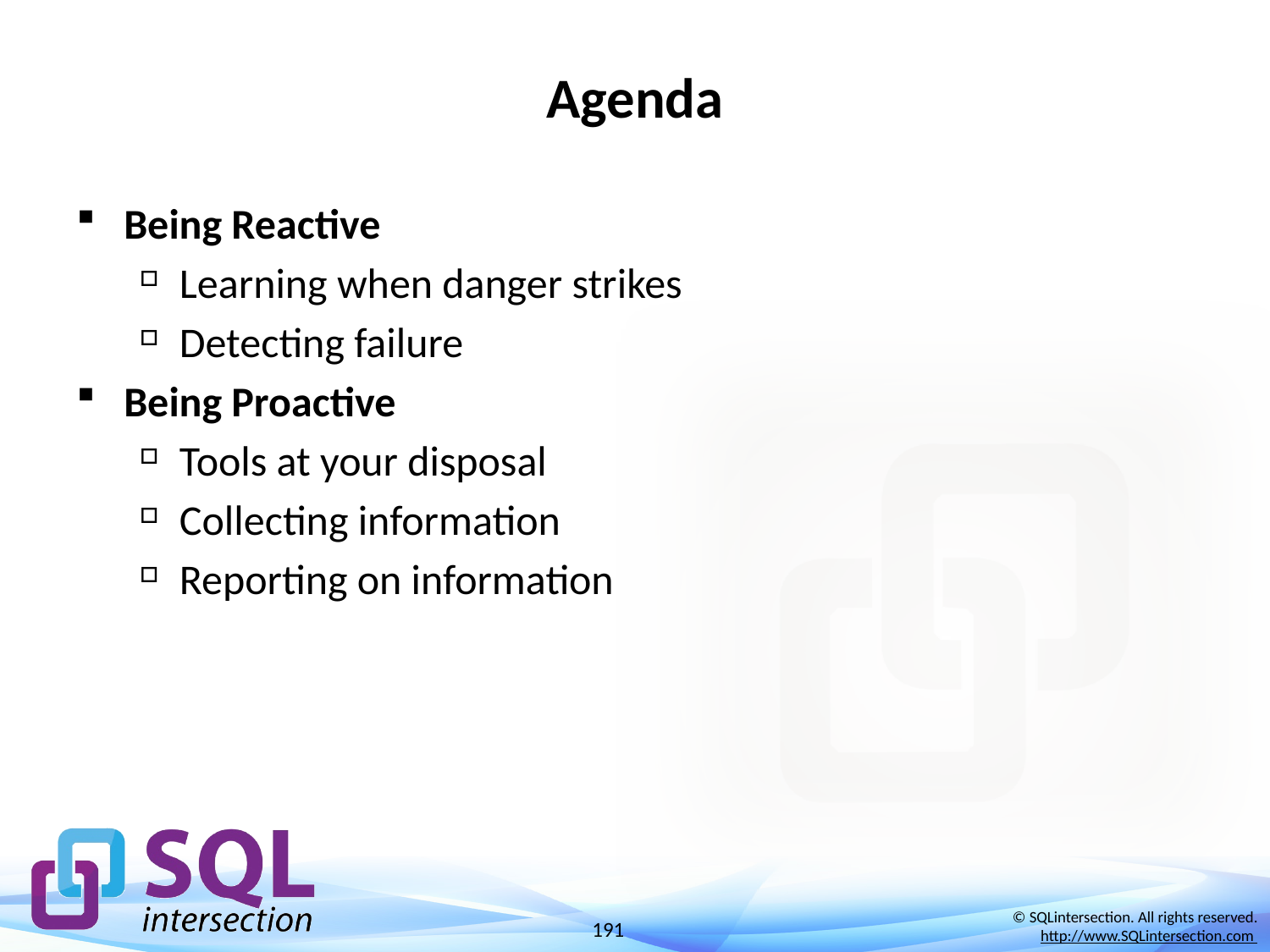

# Agenda
Being Reactive
Learning when danger strikes
Detecting failure
Being Proactive
Tools at your disposal
Collecting information
Reporting on information